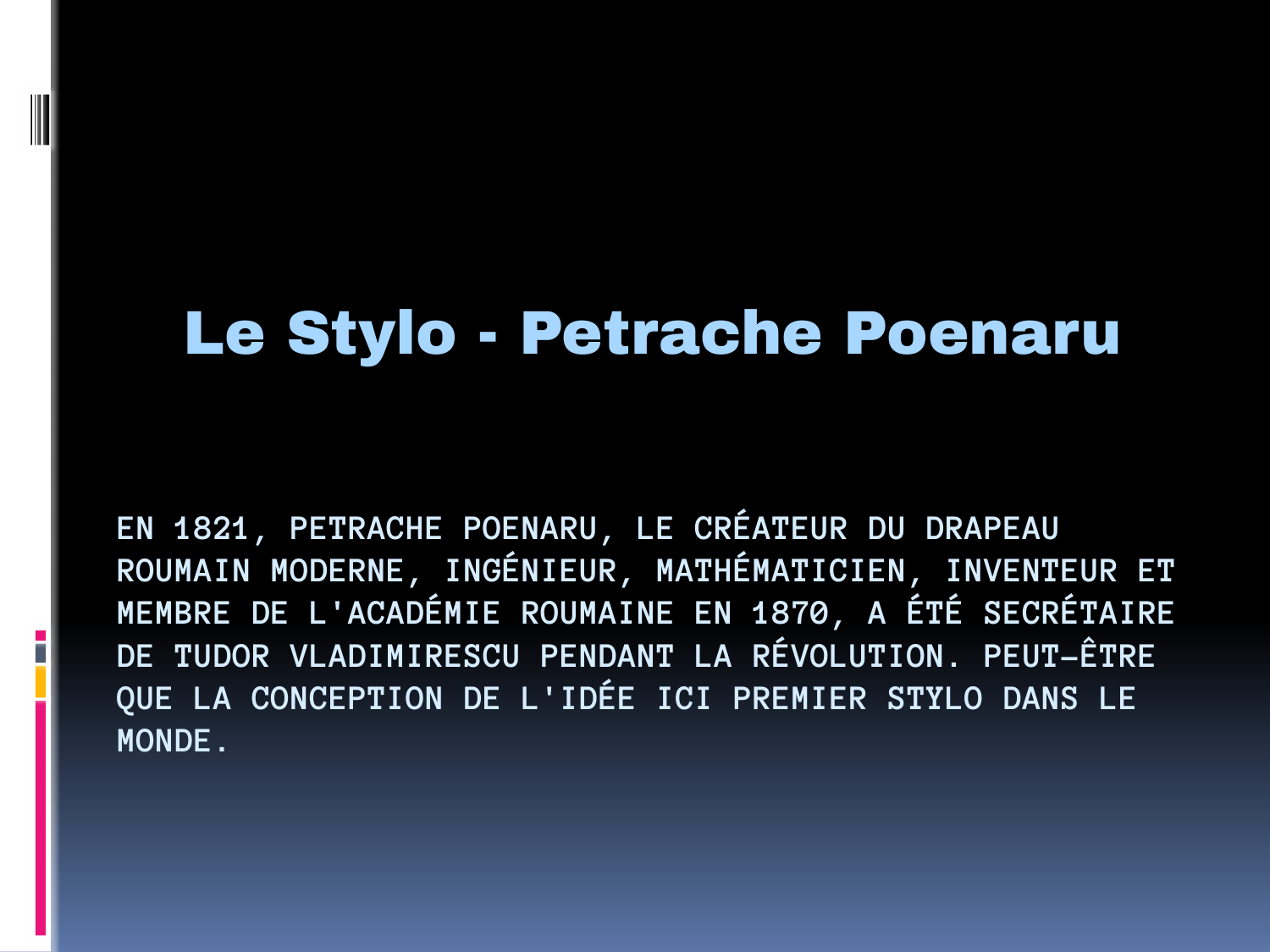

Le Stylo - Petrache Poenaru
# En 1821, Petrache Poenaru, le créateur du drapeau roumain moderne, ingénieur, mathématicien, inventeur et membre de l'Académie roumaine en 1870, a été secrétaire de Tudor Vladimirescu pendant la révolution. Peut-être que la conception de l'idée ici premier stylo dans le monde.